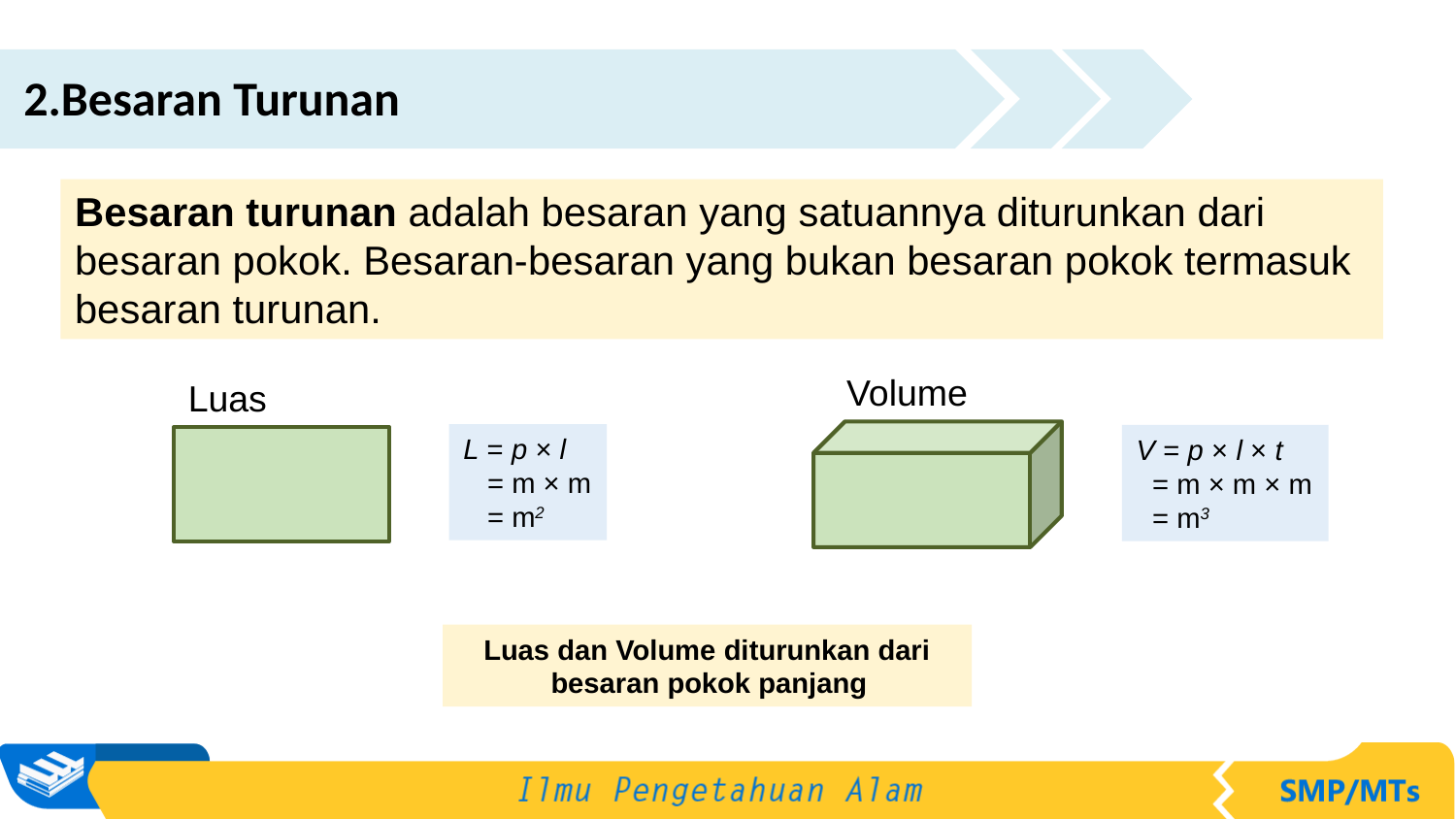

2.Besaran Turunan
Besaran turunan adalah besaran yang satuannya diturunkan dari besaran pokok. Besaran-besaran yang bukan besaran pokok termasuk besaran turunan.
Volume
Luas

L = p × l
   = m × m
   = m2
V = p × l × t
  = m × m × m
  = m3

Luas dan Volume diturunkan dari besaran pokok panjang